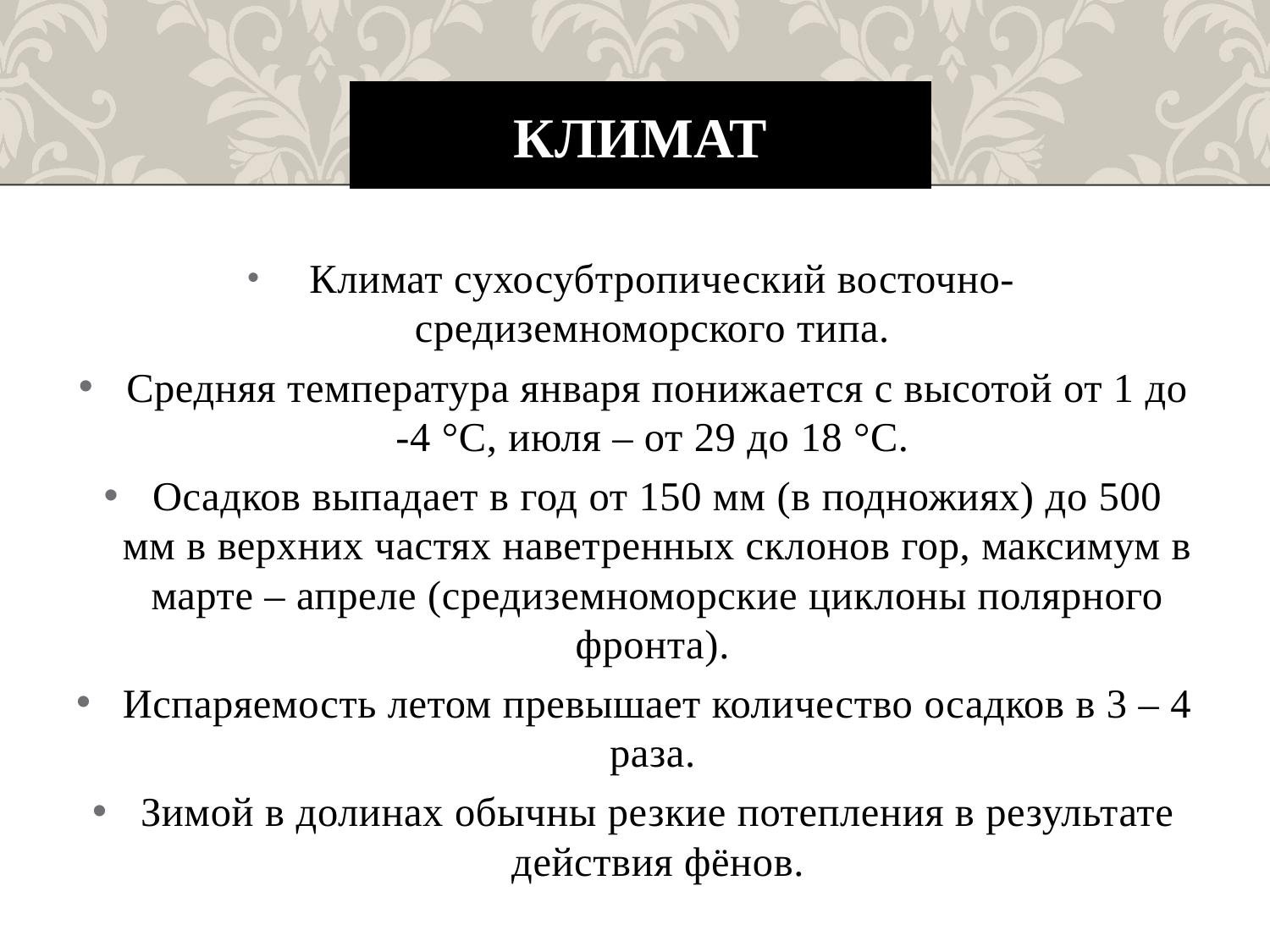

# Климат
 Климат сухосубтропический восточно-средиземноморского типа.
Средняя температура января понижается с высотой от 1 до -4 °С, июля – от 29 до 18 °С.
Осадков выпадает в год от 150 мм (в подножиях) до 500 мм в верхних частях наветренных склонов гор, максимум в марте – апреле (средиземноморские циклоны полярного фронта).
Испаряемость летом превышает количество осадков в 3 – 4 раза.
Зимой в долинах обычны резкие потепления в результате действия фёнов.